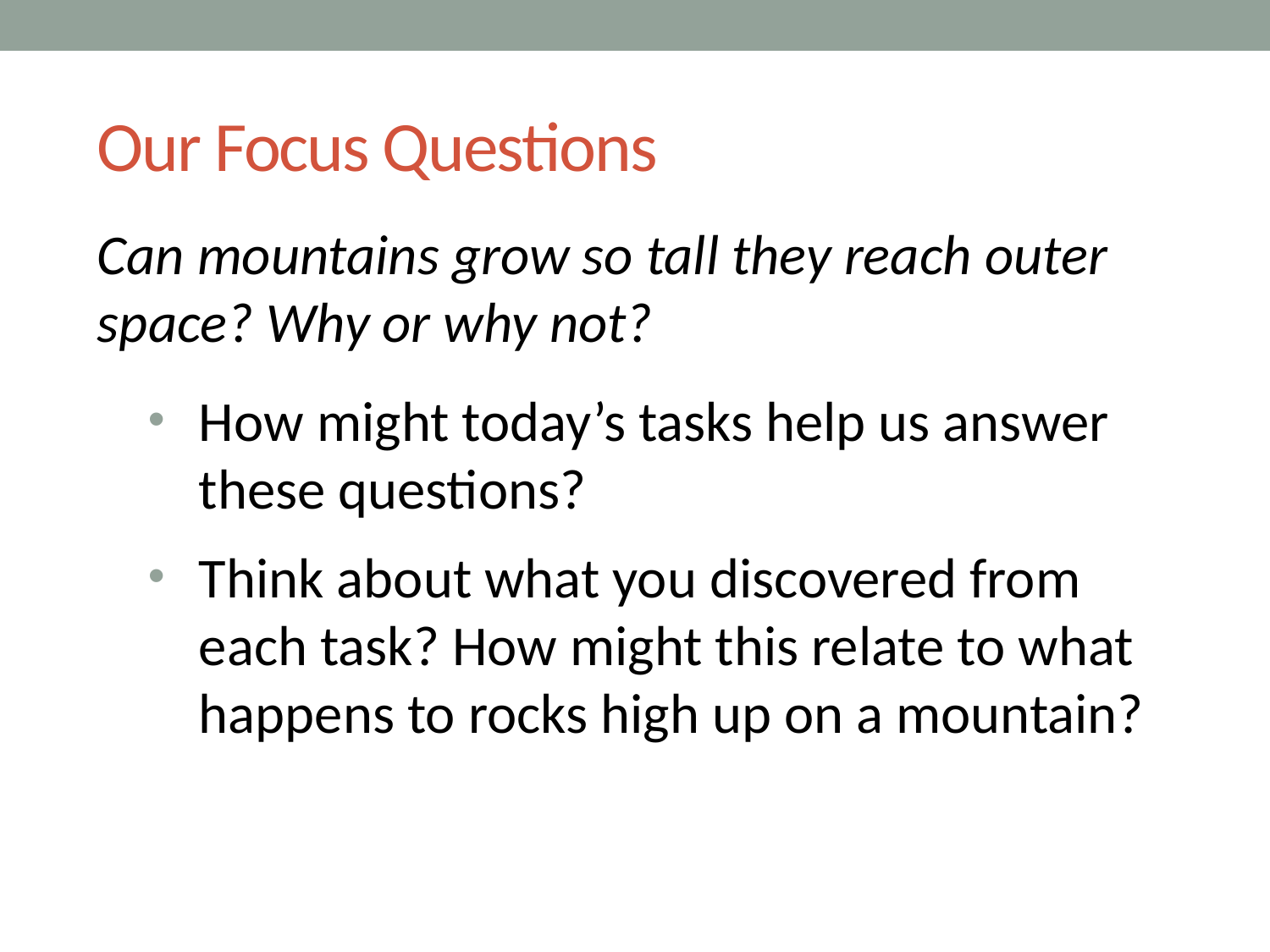

# Our Focus Questions
Can mountains grow so tall they reach outer space? Why or why not?
How might today’s tasks help us answer these questions?
Think about what you discovered from each task? How might this relate to what happens to rocks high up on a mountain?